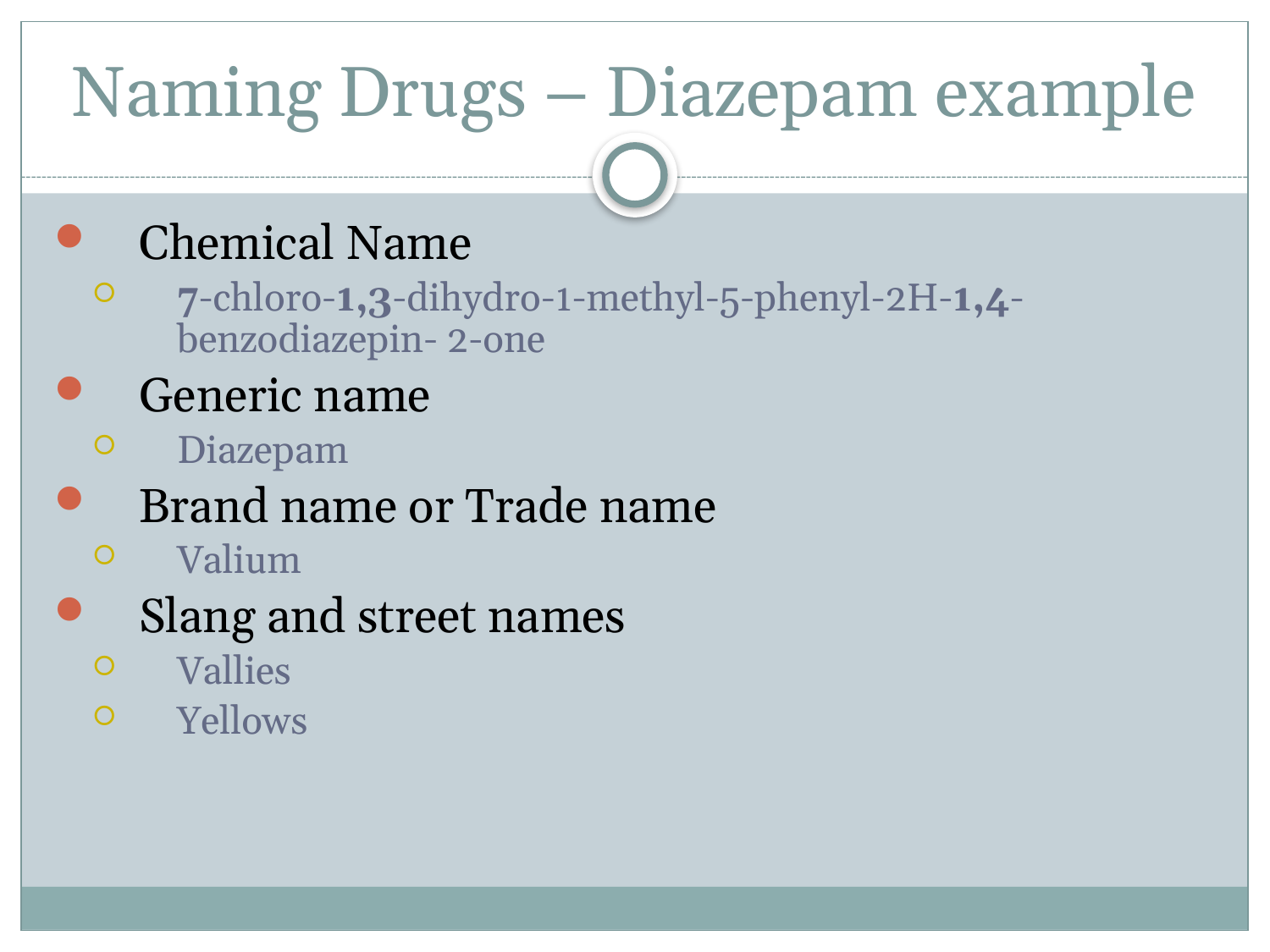

# Naming Drugs – Diazepam example
Chemical Name
7-chloro-1,3-dihydro-1-methyl-5-phenyl-2H-1,4-benzodiazepin- 2-one
Generic name
Diazepam
Brand name or Trade name
Valium
Slang and street names
Vallies
Yellows